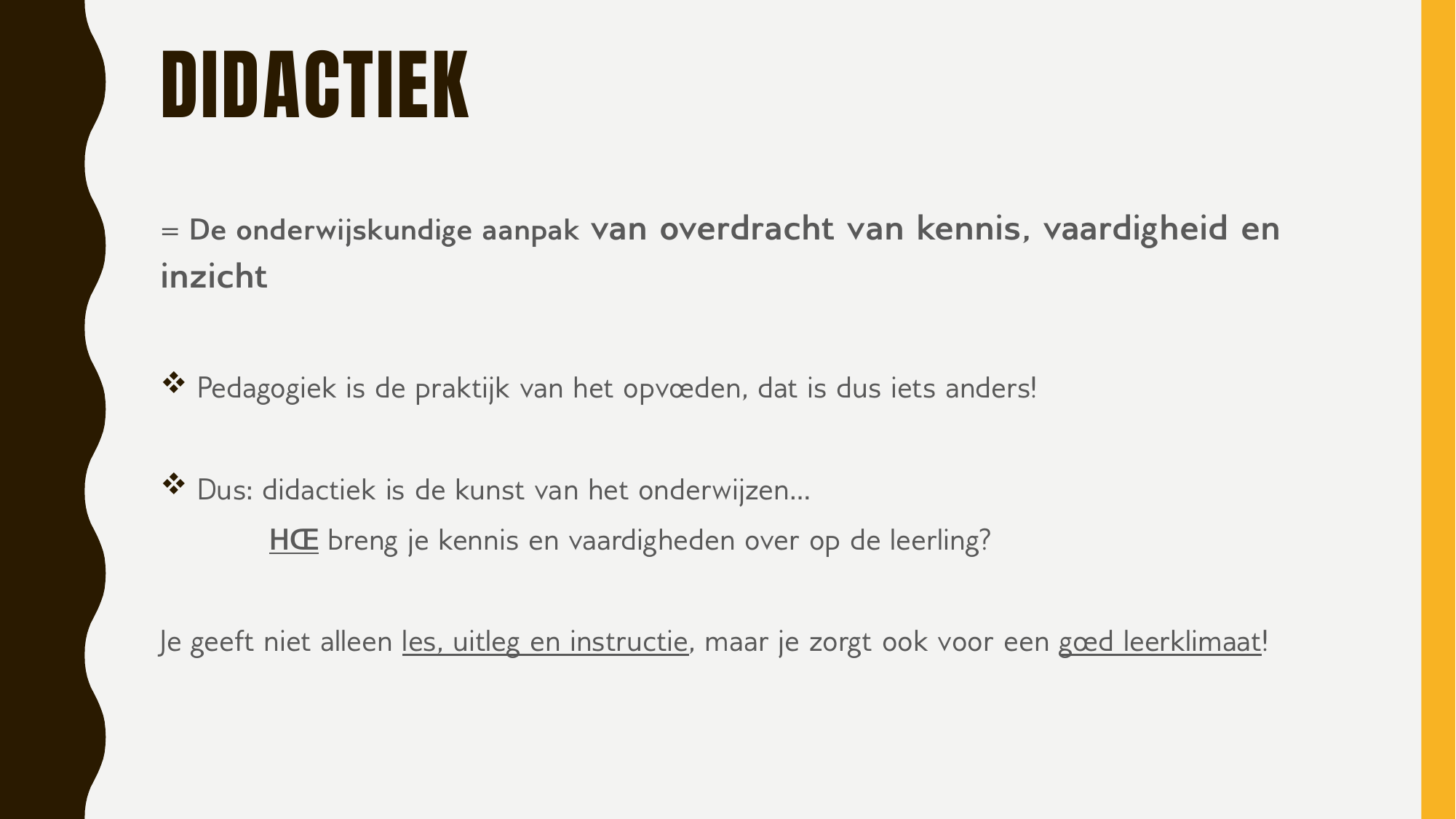

# didactiek
= De onderwijskundige aanpak van overdracht van kennis, vaardigheid en inzicht

 Pedagogiek is de praktijk van het opvoeden, dat is dus iets anders!

 Dus: didactiek is de kunst van het onderwijzen…
	HOE breng je kennis en vaardigheden over op de leerling?

Je geeft niet alleen les, uitleg en instructie, maar je zorgt ook voor een goed leerklimaat!